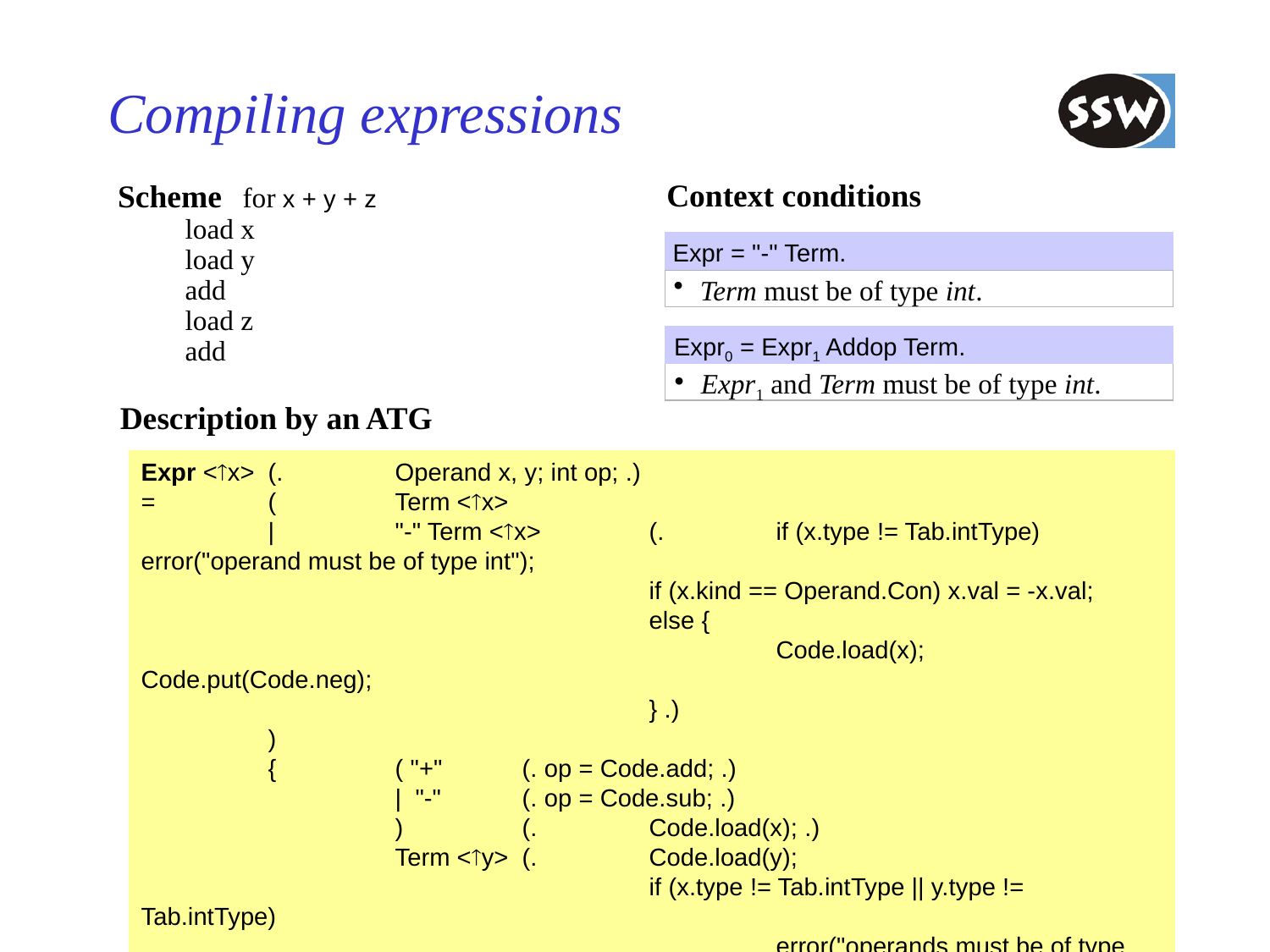

# Compiling expressions
Context conditions
Expr = "-" Term.

Term must be of type int.

Expr0 = Expr1 Addop Term.

Expr1 and Term must be of type int.

Scheme   for x + y + z
load x
load y
add
load z
add
Description by an ATG
Expr <↑x>	(.	Operand x, y; int op; .)
=	(	Term <↑x>
	|	"-" Term <↑x> 	(.	if (x.type != Tab.intType) error("operand must be of type int");
				if (x.kind == Operand.Con) x.val = -x.val;
				else {
					Code.load(x); Code.put(Code.neg);
				} .)
	)
	{	( "+"	(. op = Code.add; .)
		|  "-"	(. op = Code.sub; .)
		)	(.	Code.load(x); .)
		Term <↑y>	(.	Code.load(y);
				if (x.type != Tab.intType || y.type != Tab.intType)
					error("operands must be of type int");
				Code.put(op); .)
	}.
49